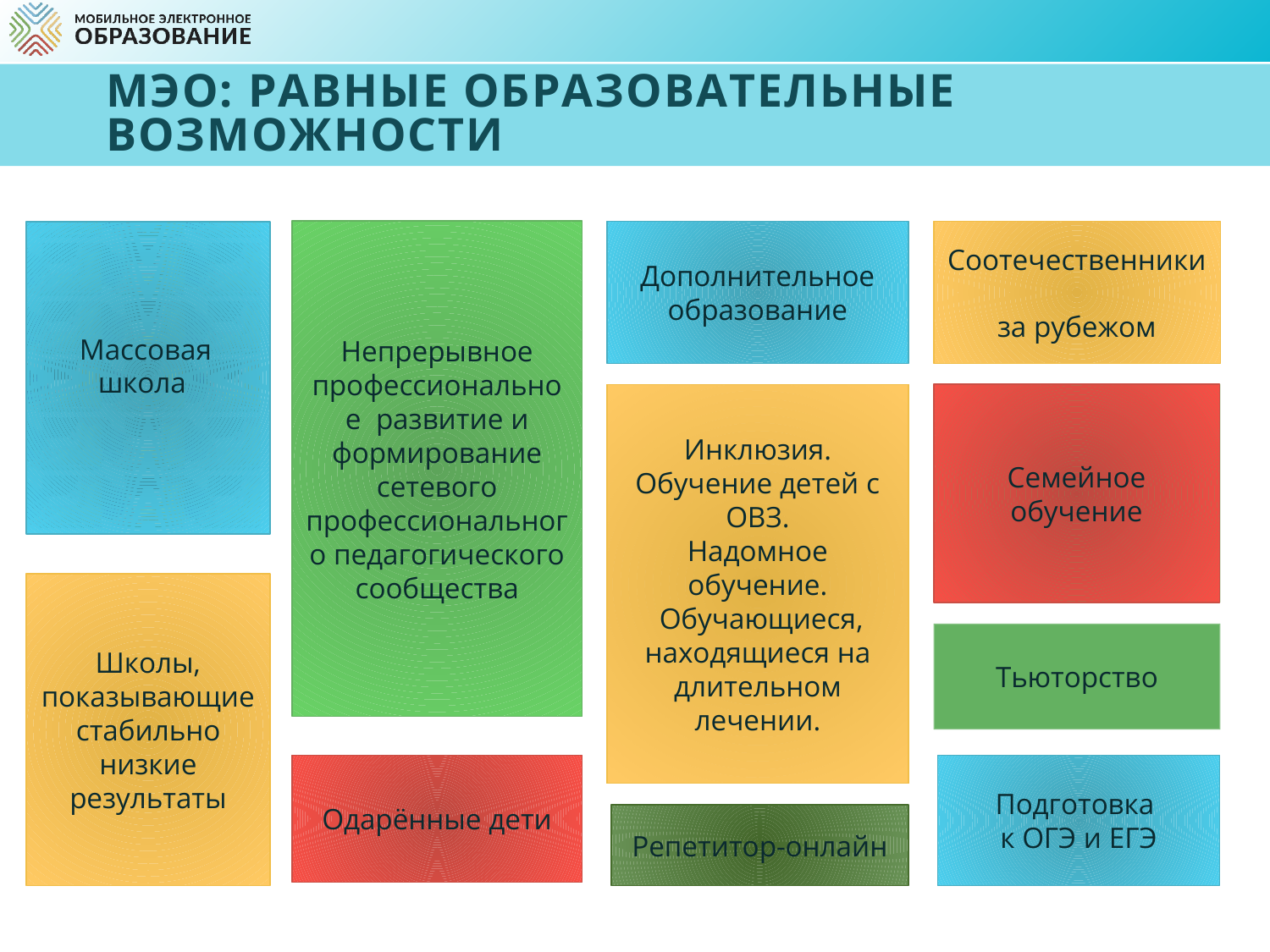

# МЭО: Равные образовательные возможности

Непрерывное профессиональное  развитие и формирование сетевого профессионального педагогического сообщества
Соотечественники
за рубежом
Дополнительное образование

Массовая
школа
Семейное обучение

Инклюзия.
Обучение детей с ОВЗ.
Надомное обучение.
 Обучающиеся, находящиеся на длительном лечении.
Школы, показывающие стабильно низкие результаты

Тьюторство
Одарённые дети
Подготовка
к ОГЭ и ЕГЭ
Репетитор-онлайн